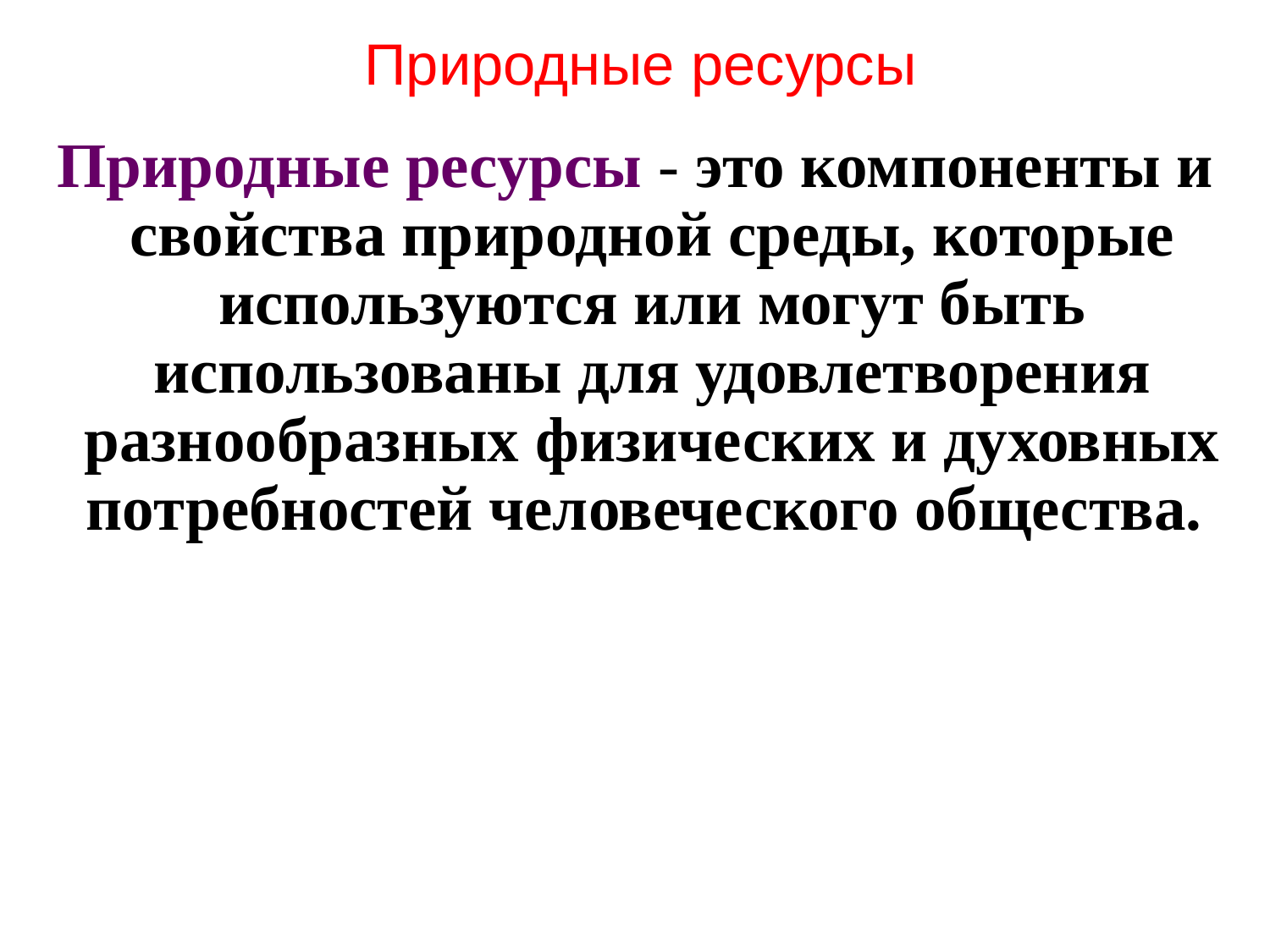

# Природные ресурсы
Природные ресурсы - это компоненты и свойства природной среды, которые используются или могут быть использованы для удовлетворения разнообразных физических и духовных потребностей человеческого общества.